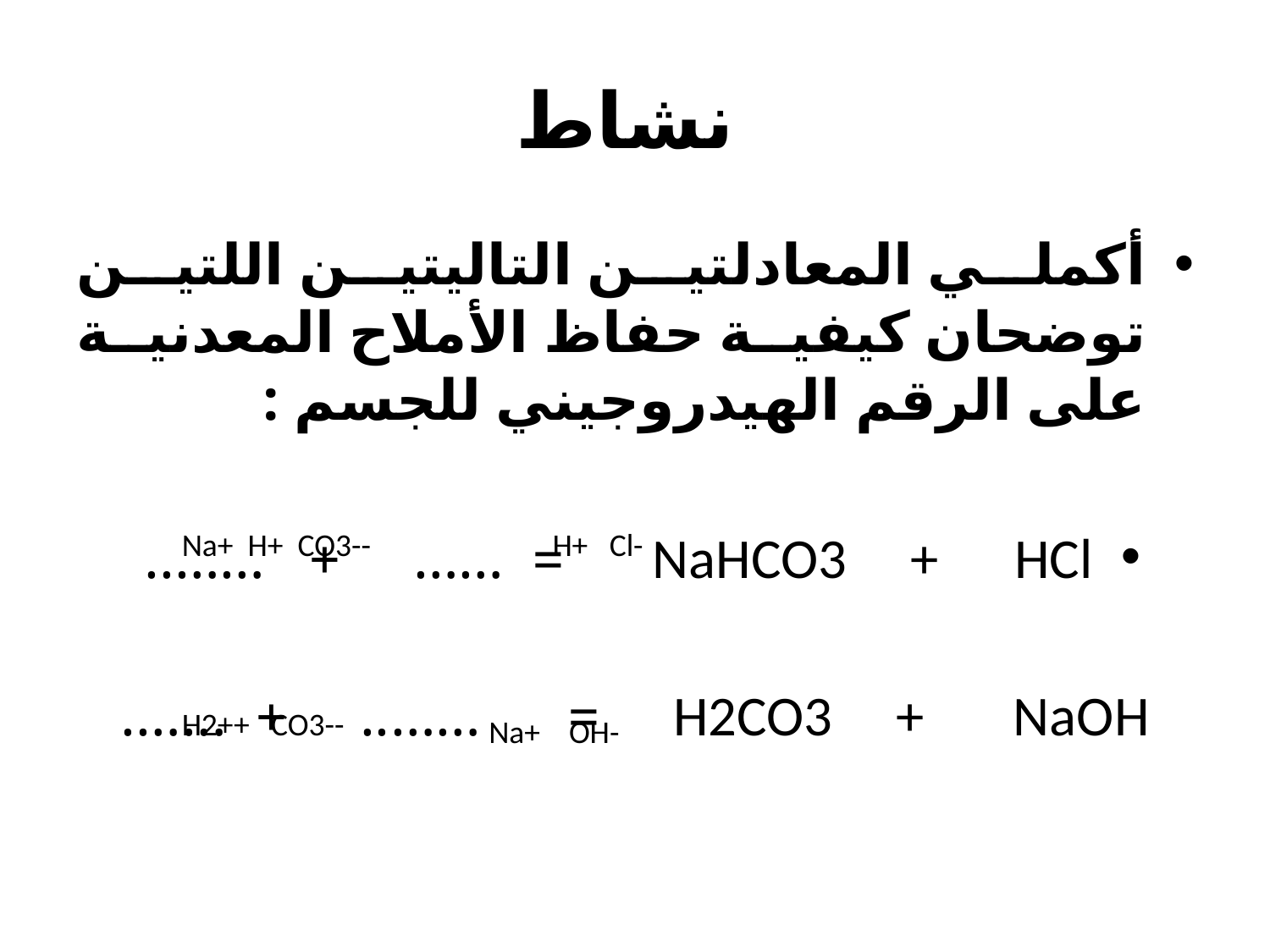

# نشاط
أكملي المعادلتين التاليتين اللتين توضحان كيفية حفاظ الأملاح المعدنية على الرقم الهيدروجيني للجسم :

NaHCO3     +      HCl      =  ……     +   ……..

H2CO3     +       NaOH     =      ……..     +  …….

Na+  H+  CO3--
H+   Cl-
H2++   CO3--
Na+    OH-